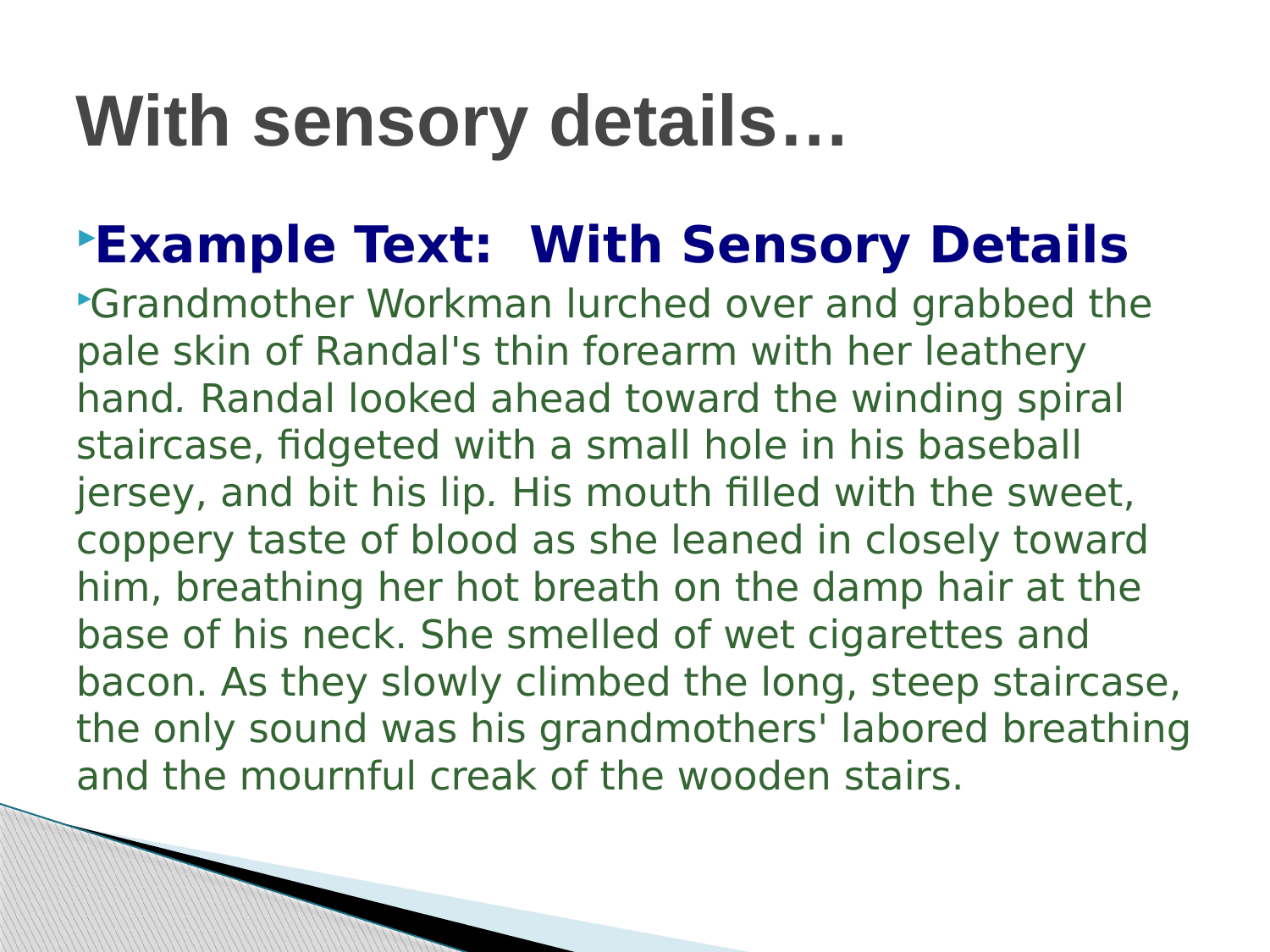

# With sensory details…
Example Text:  With Sensory Details
Grandmother Workman lurched over and grabbed the pale skin of Randal's thin forearm with her leathery hand. Randal looked ahead toward the winding spiral staircase, fidgeted with a small hole in his baseball jersey, and bit his lip. His mouth filled with the sweet, coppery taste of blood as she leaned in closely toward him, breathing her hot breath on the damp hair at the base of his neck. She smelled of wet cigarettes and bacon. As they slowly climbed the long, steep staircase, the only sound was his grandmothers' labored breathing and the mournful creak of the wooden stairs.